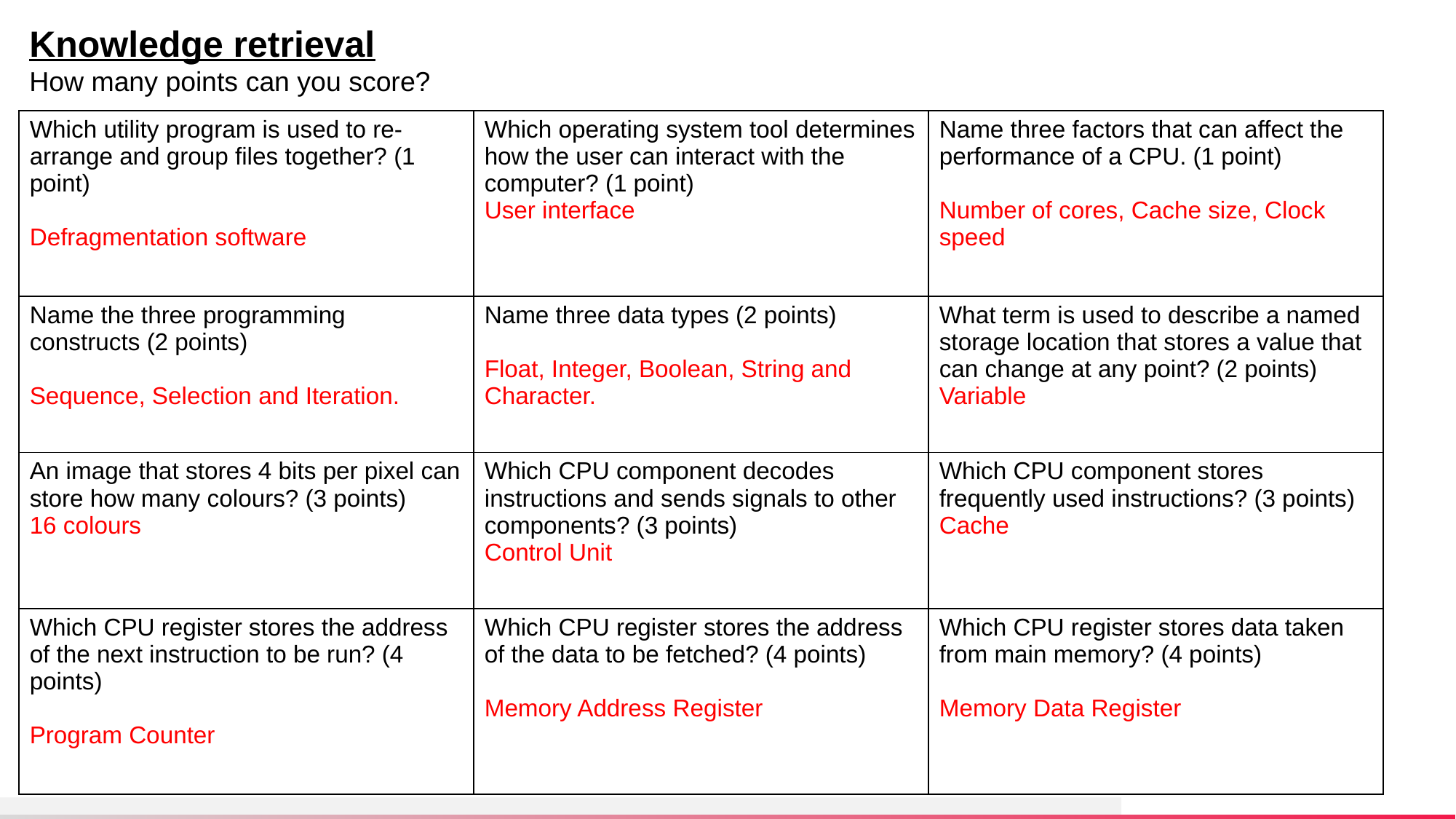

Knowledge retrieval
How many points can you score?
| Which utility program is used to re-arrange and group files together? (1 point) Defragmentation software | Which operating system tool determines how the user can interact with the computer? (1 point) User interface | Name three factors that can affect the performance of a CPU. (1 point) Number of cores, Cache size, Clock speed |
| --- | --- | --- |
| Name the three programming constructs (2 points) Sequence, Selection and Iteration. | Name three data types (2 points) Float, Integer, Boolean, String and Character. | What term is used to describe a named storage location that stores a value that can change at any point? (2 points) Variable |
| An image that stores 4 bits per pixel can store how many colours? (3 points) 16 colours | Which CPU component decodes instructions and sends signals to other components? (3 points) Control Unit | Which CPU component stores frequently used instructions? (3 points) Cache |
| Which CPU register stores the address of the next instruction to be run? (4 points) Program Counter | Which CPU register stores the address of the data to be fetched? (4 points) Memory Address Register | Which CPU register stores data taken from main memory? (4 points) Memory Data Register |